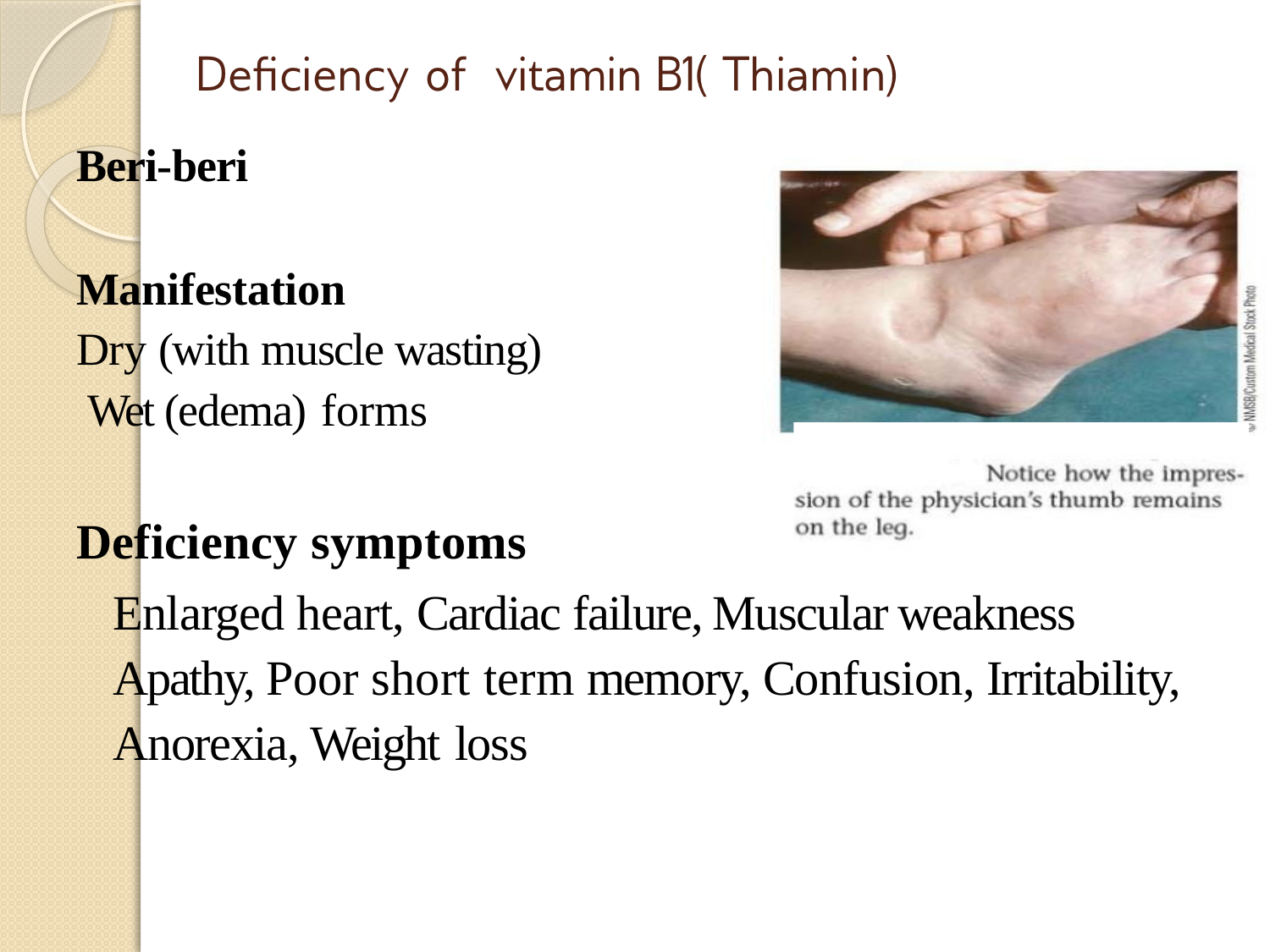

# Deficiency of	vitamin B1( Thiamin)
Beri-beri

Manifestation
Dry (with muscle wasting)  Wet (edema) forms

Deficiency symptoms
Enlarged heart, Cardiac failure, Muscular weakness  Apathy, Poor short term memory, Confusion, Irritability,  Anorexia, Weight loss